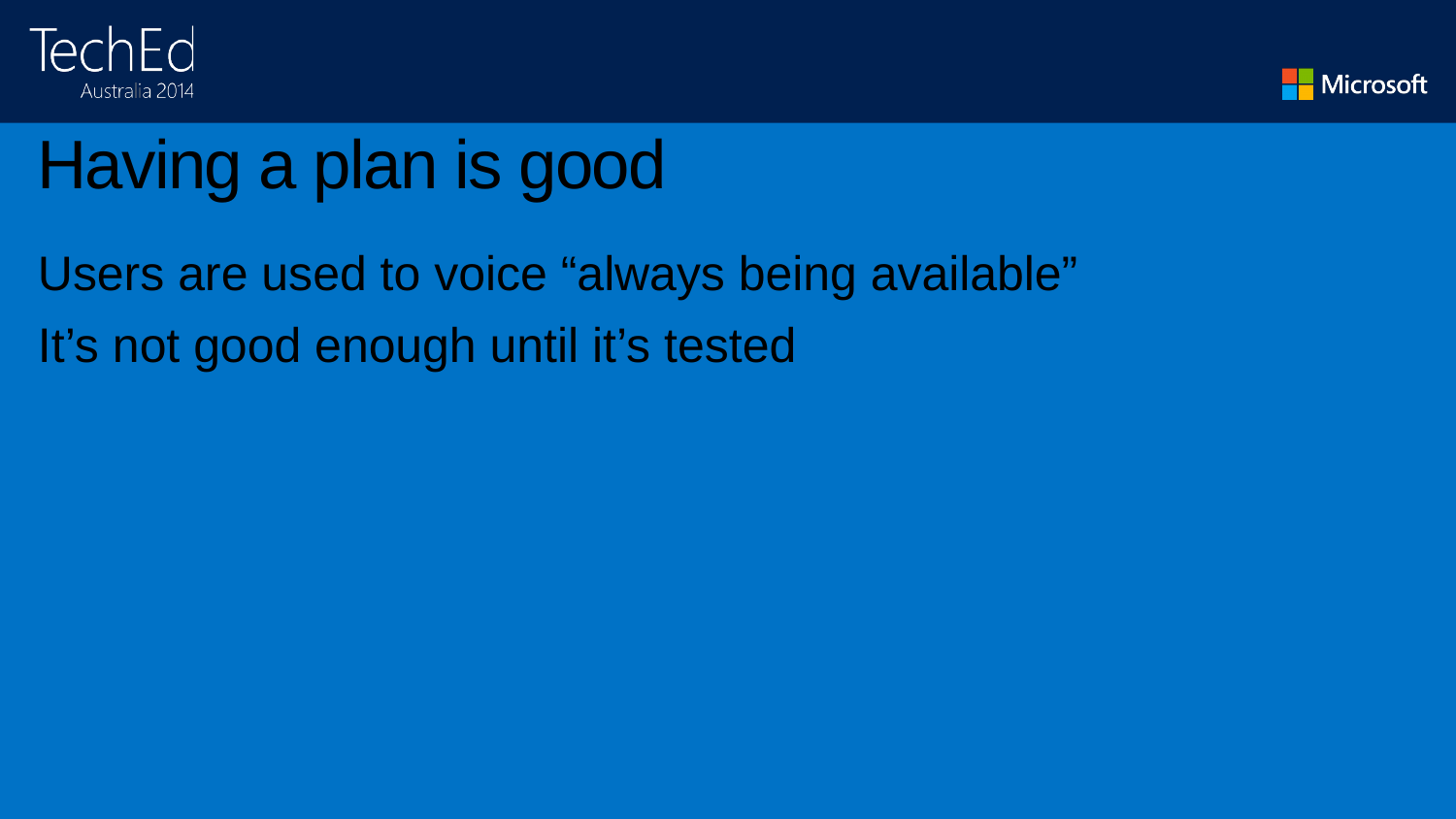

# Having a plan is good
Users are used to voice “always being available”
It’s not good enough until it’s tested